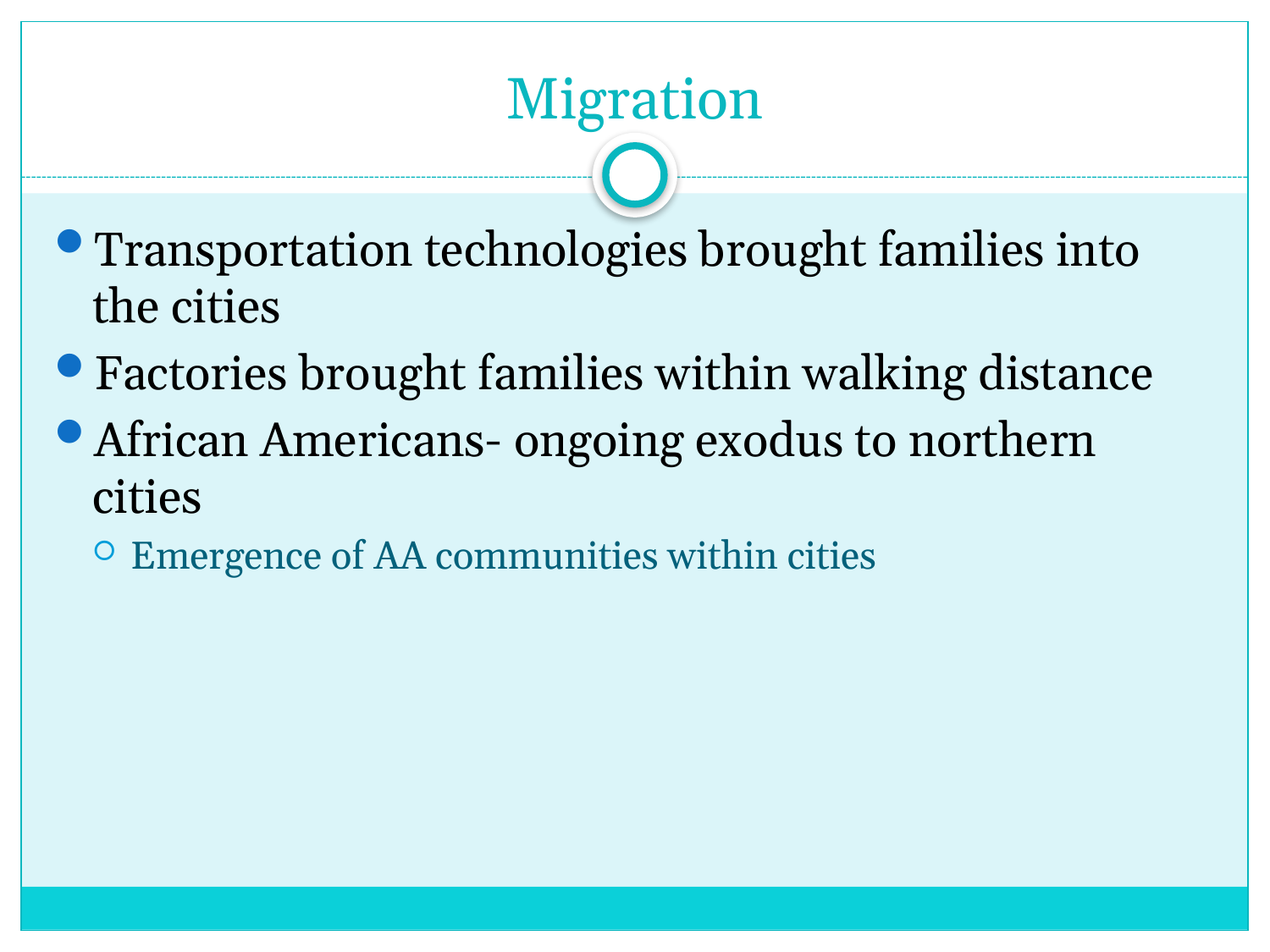

# Migration
Transportation technologies brought families into the cities
Factories brought families within walking distance
African Americans- ongoing exodus to northern cities
Emergence of AA communities within cities